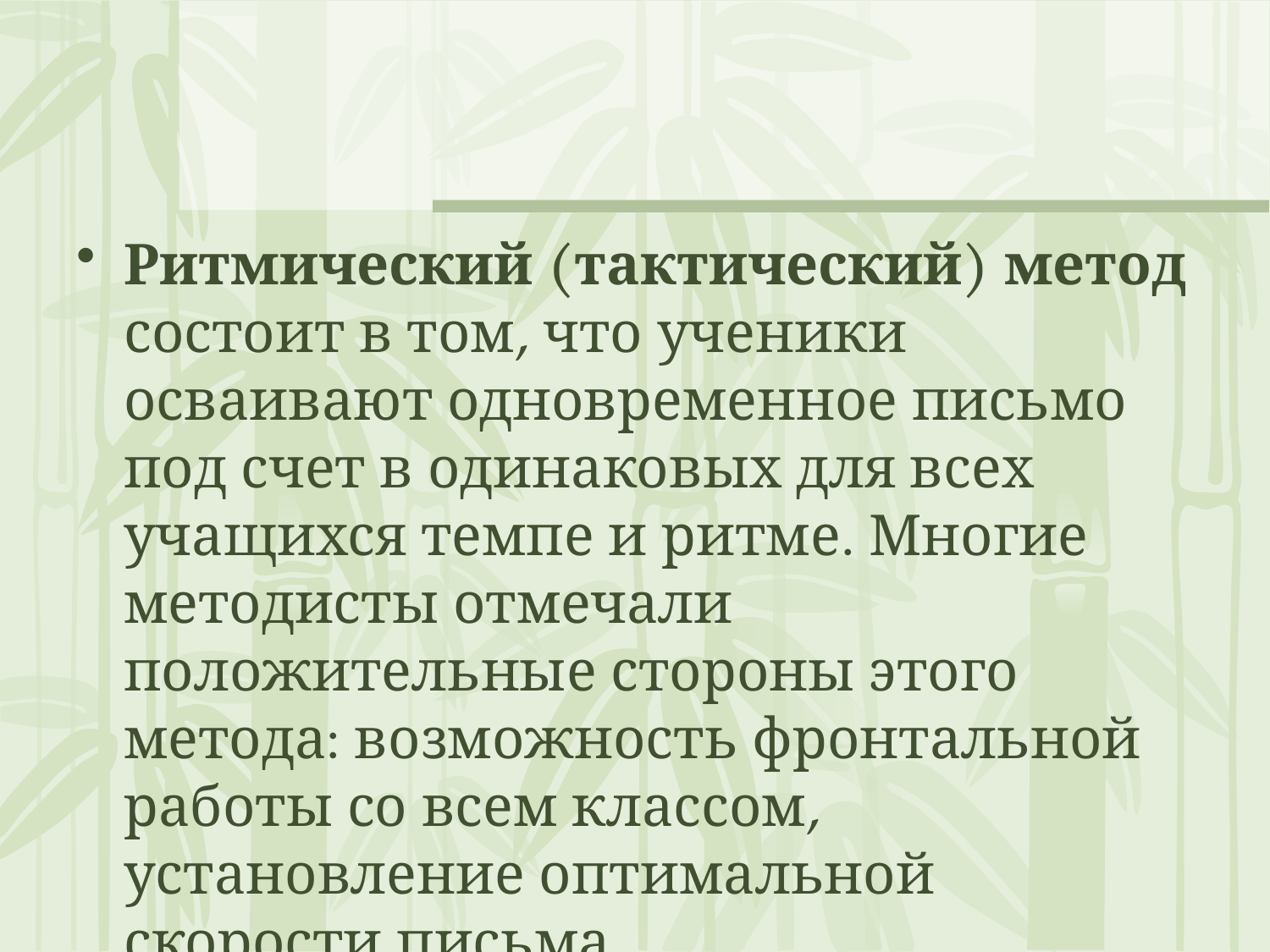

#
Ритмический (тактический) метод состоит в том, что ученики осваивают одновременное письмо под счет в одинаковых для всех учащихся темпе и ритме. Многие методисты отмечали положительные стороны этого метода: возможность фронтальной работы со всем классом, установление оптимальной скорости письма.